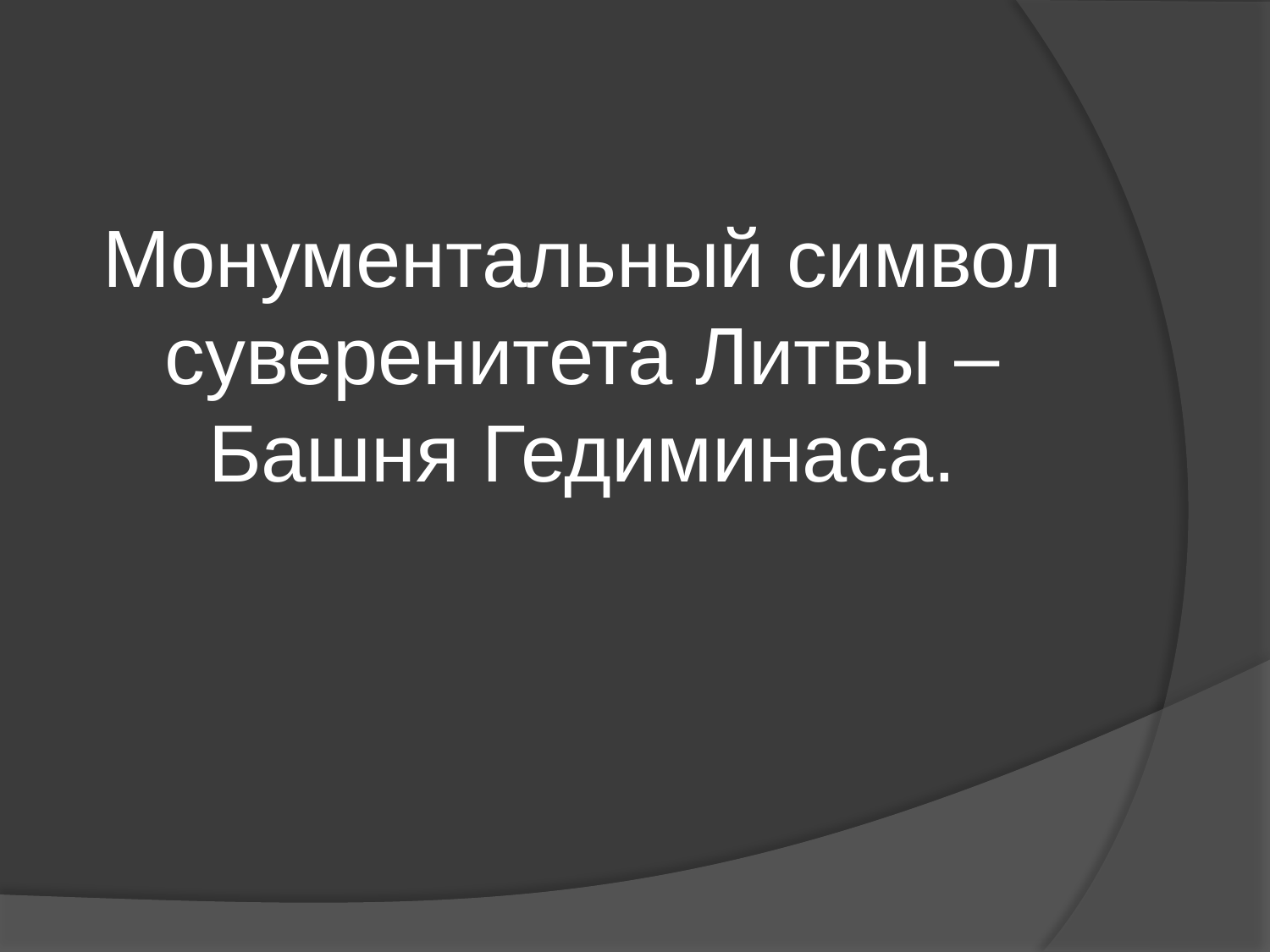

# Монументальный символ суверенитета Литвы – Башня Гедиминаса.